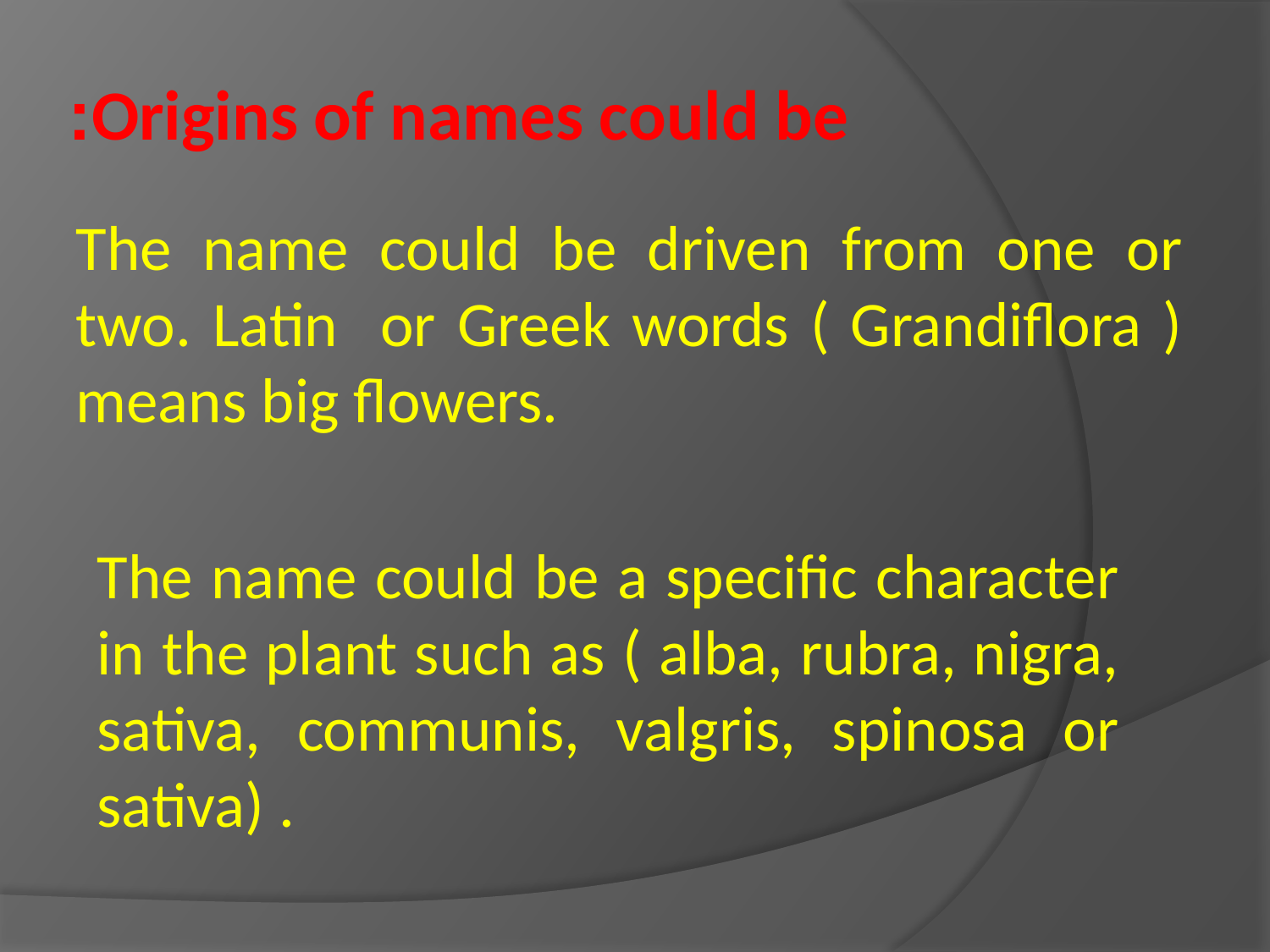

Origins of names could be:
The name could be driven from one or two. Latin  or Greek words ( Grandiflora ) means big flowers.
The name could be a specific character in the plant such as ( alba, rubra, nigra, sativa, communis, valgris, spinosa or sativa) .